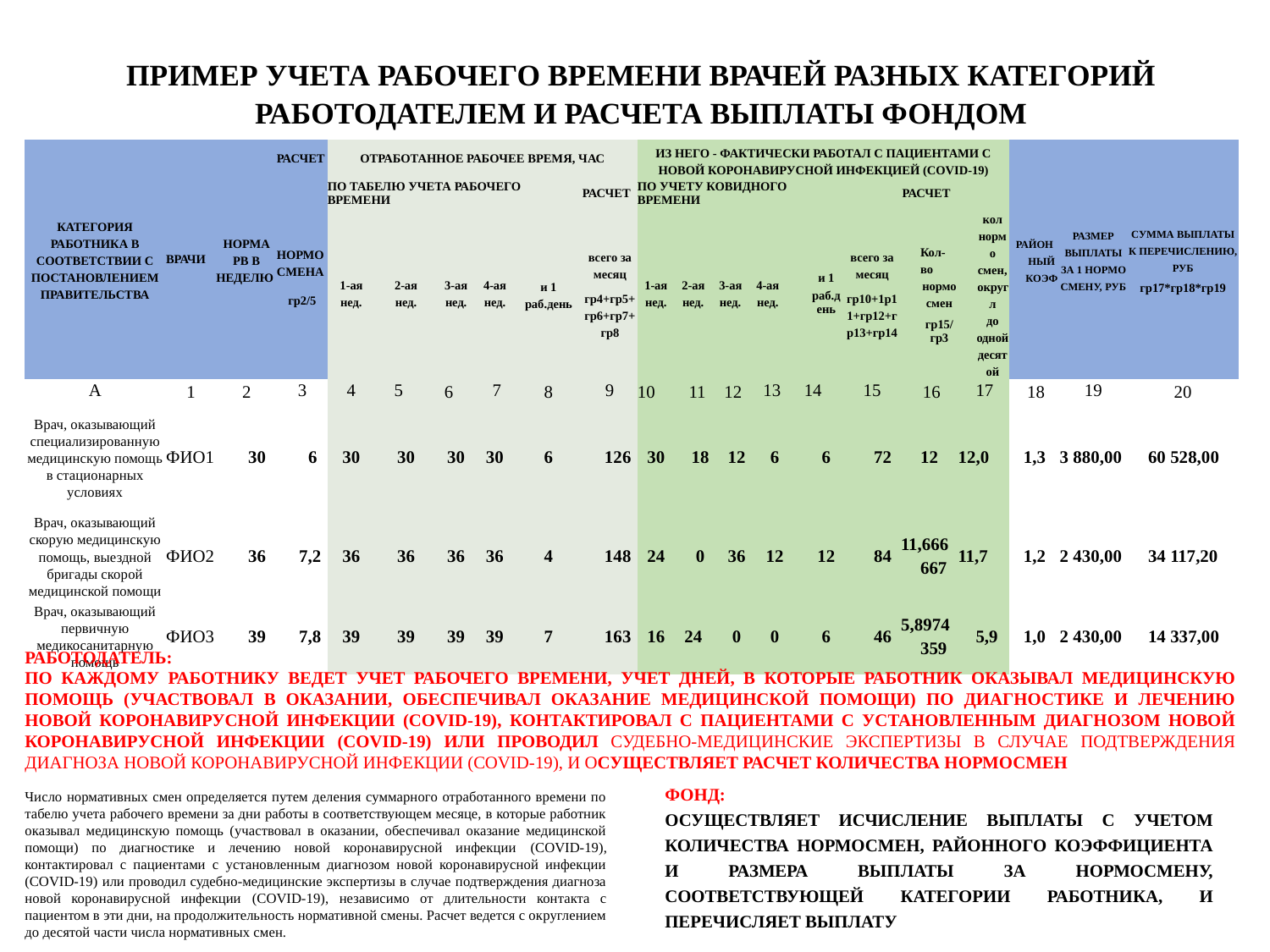

ПРИМЕР УЧЕТА РАБОЧЕГО ВРЕМЕНИ ВРАЧЕЙ РАЗНЫХ КАТЕГОРИЙ РАБОТОДАТЕЛЕМ И РАСЧЕТА ВЫПЛАТЫ ФОНДОМ
| КАТЕГОРИЯ РАБОТНИКА В СООТВЕТСТВИИ С ПОСТАНОВЛЕНИЕМ ПРАВИТЕЛЬСТВА | ВРАЧИ | НОРМА РВ В НЕДЕЛЮ | РАСЧЕТ | ОТРАБОТАННОЕ РАБОЧЕЕ ВРЕМЯ, ЧАС |  |  |  |  |  | ИЗ НЕГО - ФАКТИЧЕСКИ РАБОТАЛ С ПАЦИЕНТАМИ С НОВОЙ КОРОНАВИРУСНОЙ ИНФЕКЦИЕЙ (COVID-19) |  |  |  |  |  |  |  | РАЙОН НЫЙ КОЭФ | РАЗМЕР ВЫПЛАТЫ ЗА 1 НОРМО СМЕНУ, РУБ | СУММА ВЫПЛАТЫ К ПЕРЕЧИСЛЕНИЮ, РУБ гр17\*гр18\*гр19 |
| --- | --- | --- | --- | --- | --- | --- | --- | --- | --- | --- | --- | --- | --- | --- | --- | --- | --- | --- | --- | --- |
|  |  |  | НОРМО СМЕНА гр2/5 | ПО ТАБЕЛЮ УЧЕТА РАБОЧЕГО ВРЕМЕНИ |  |  |  |  | РАСЧЕТ | ПО УЧЕТУ КОВИДНОГО ВРЕМЕНИ |  |  |  |  | РАСЧЕТ |  |  |  |  |  |
|  |  |  |  | 1-ая нед. | 2-ая нед. | 3-ая нед. | 4-ая нед. | и 1 раб.день | всего за месяц гр4+гр5+ гр6+гр7+ гр8 | 1-ая нед. | 2-ая нед. | 3-ая нед. | 4-ая нед. | и 1 раб.день | всего за месяц гр10+1р1 1+гр12+г р13+гр14 | Кол-во нормо смен гр15/гр3 | кол нормо смен, округл до одной десятой |  |  |  |
| А | 1 | 2 | 3 | 4 | 5 | 6 | 7 | 8 | 9 | 10 | 11 | 12 | 13 | 14 | 15 | 16 | 17 | 18 | 19 | 20 |
| Врач, оказывающий специализированную медицинскую помощь в стационарных условиях | ФИО1 | 30 | 6 | 30 | 30 | 30 | 30 | 6 | 126 | 30 | 18 | 12 | 6 | 6 | 72 | 12 | 12,0 | 1,3 | 3 880,00 | 60 528,00 |
| Врач, оказывающий скорую медицинскую помощь, выездной бригады скорой медицинской помощи | ФИО2 | 36 | 7,2 | 36 | 36 | 36 | 36 | 4 | 148 | 24 | 0 | 36 | 12 | 12 | 84 | 11,666 667 | 11,7 | 1,2 | 2 430,00 | 34 117,20 |
| Врач, оказывающий первичную медикосанитарную помощь | ФИО3 | 39 | 7,8 | 39 | 39 | 39 | 39 | 7 | 163 | 16 | 24 | 0 | 0 | 6 | 46 | 5,8974 359 | 5,9 | 1,0 | 2 430,00 | 14 337,00 |
РАБОТОДАТЕЛЬ:
ПО КАЖДОМУ РАБОТНИКУ ВЕДЕТ УЧЕТ РАБОЧЕГО ВРЕМЕНИ, УЧЕТ ДНЕЙ, В КОТОРЫЕ РАБОТНИК ОКАЗЫВАЛ МЕДИЦИНСКУЮ ПОМОЩЬ (УЧАСТВОВАЛ В ОКАЗАНИИ, ОБЕСПЕЧИВАЛ ОКАЗАНИЕ МЕДИЦИНСКОЙ ПОМОЩИ) ПО ДИАГНОСТИКЕ И ЛЕЧЕНИЮ НОВОЙ КОРОНАВИРУСНОЙ ИНФЕКЦИИ (COVID-19), КОНТАКТИРОВАЛ С ПАЦИЕНТАМИ С УСТАНОВЛЕННЫМ ДИАГНОЗОМ НОВОЙ КОРОНАВИРУСНОЙ ИНФЕКЦИИ (COVID-19) ИЛИ ПРОВОДИЛ СУДЕБНО-МЕДИЦИНСКИЕ ЭКСПЕРТИЗЫ В СЛУЧАЕ ПОДТВЕРЖДЕНИЯ ДИАГНОЗА НОВОЙ КОРОНАВИРУСНОЙ ИНФЕКЦИИ (COVID-19), И ОСУЩЕСТВЛЯЕТ РАСЧЕТ КОЛИЧЕСТВА НОРМОСМЕН
ФОНД:
ОСУЩЕСТВЛЯЕТ ИСЧИСЛЕНИЕ ВЫПЛАТЫ С УЧЕТОМ КОЛИЧЕСТВА НОРМОСМЕН, РАЙОННОГО КОЭФФИЦИЕНТА И РАЗМЕРА ВЫПЛАТЫ ЗА НОРМОСМЕНУ, СООТВЕТСТВУЮЩЕЙ КАТЕГОРИИ РАБОТНИКА, И ПЕРЕЧИСЛЯЕТ ВЫПЛАТУ
Число нормативных смен определяется путем деления суммарного отработанного времени по табелю учета рабочего времени за дни работы в соответствующем месяце, в которые работник оказывал медицинскую помощь (участвовал в оказании, обеспечивал оказание медицинской помощи) по диагностике и лечению новой коронавирусной инфекции (COVID-19), контактировал с пациентами с установленным диагнозом новой коронавирусной инфекции (COVID-19) или проводил судебно-медицинские экспертизы в случае подтверждения диагноза новой коронавирусной инфекции (COVID-19), независимо от длительности контакта с пациентом в эти дни, на продолжительность нормативной смены. Расчет ведется с округлением до десятой части числа нормативных смен.